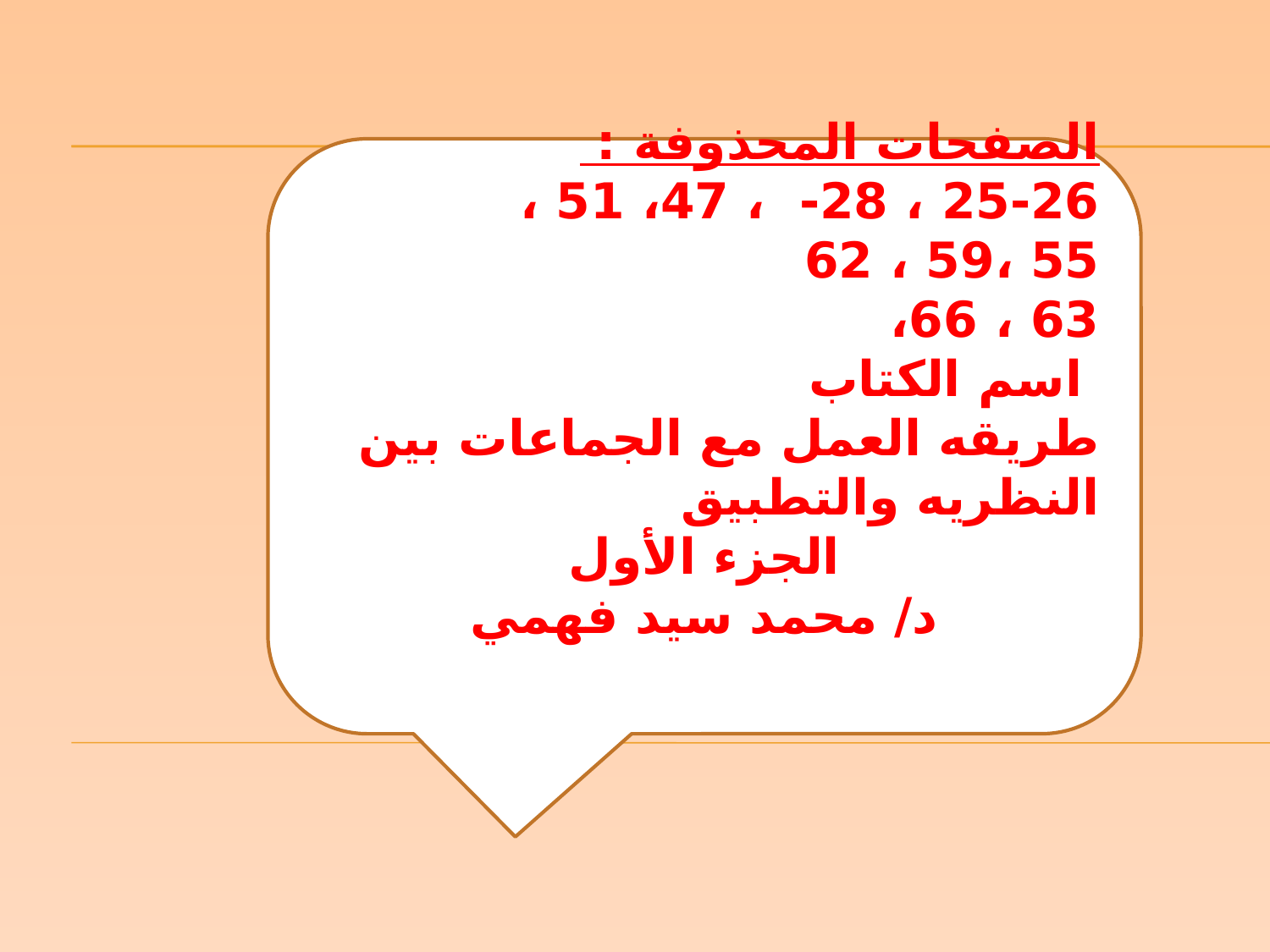

الصفحات المحذوفة :
25-26 ، 28-  ، 47، 51 ، 55 ،59 ، 62
63 ، 66،
 اسم الكتاب
طريقه العمل مع الجماعات بين النظريه والتطبيق
 الجزء الأول
 د/ محمد سيد فهمي